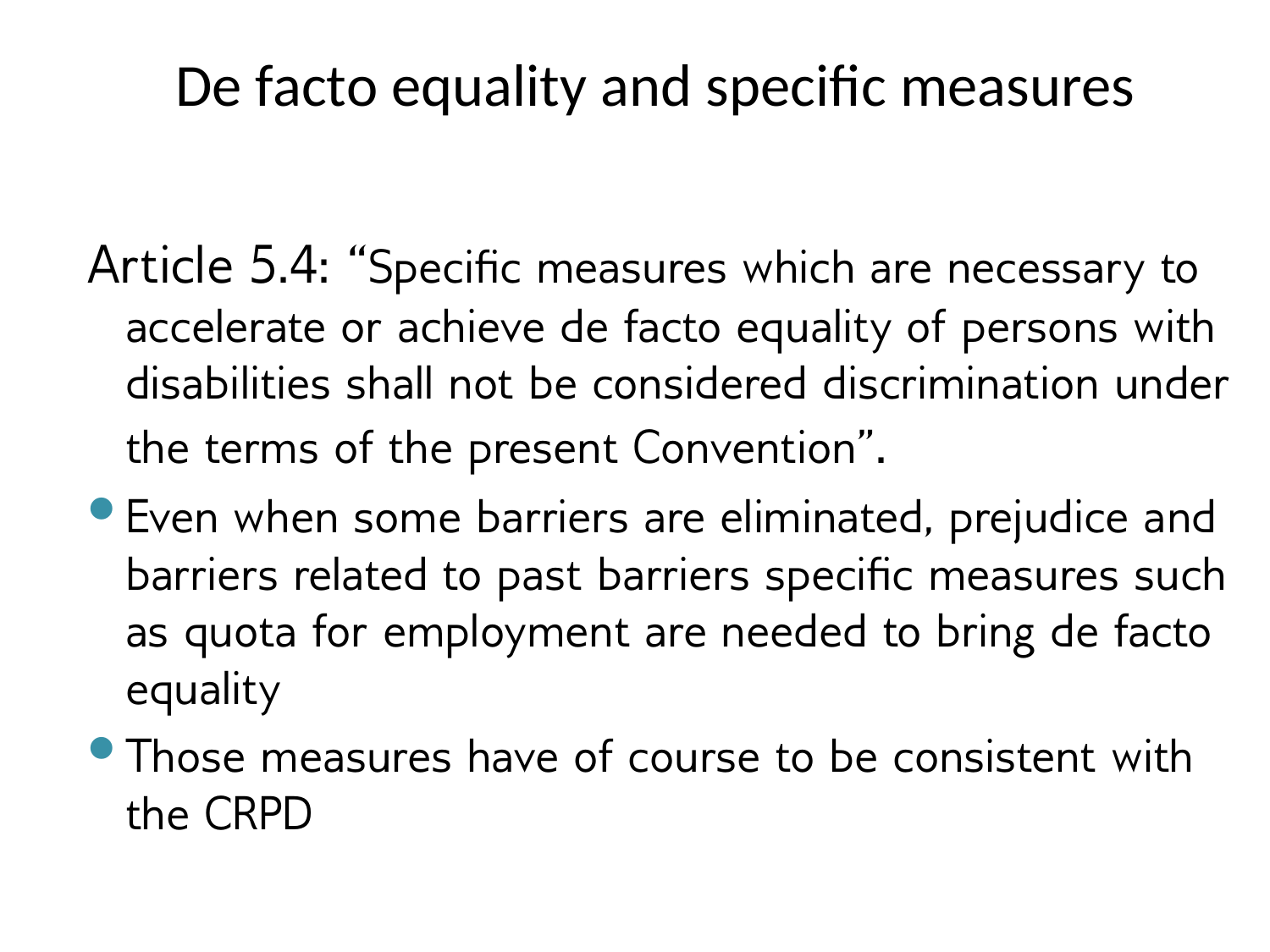

# De facto equality and specific measures
Article 5.4: “Specific measures which are necessary to accelerate or achieve de facto equality of persons with disabilities shall not be considered discrimination under the terms of the present Convention”.
Even when some barriers are eliminated, prejudice and barriers related to past barriers specific measures such as quota for employment are needed to bring de facto equality
Those measures have of course to be consistent with the CRPD